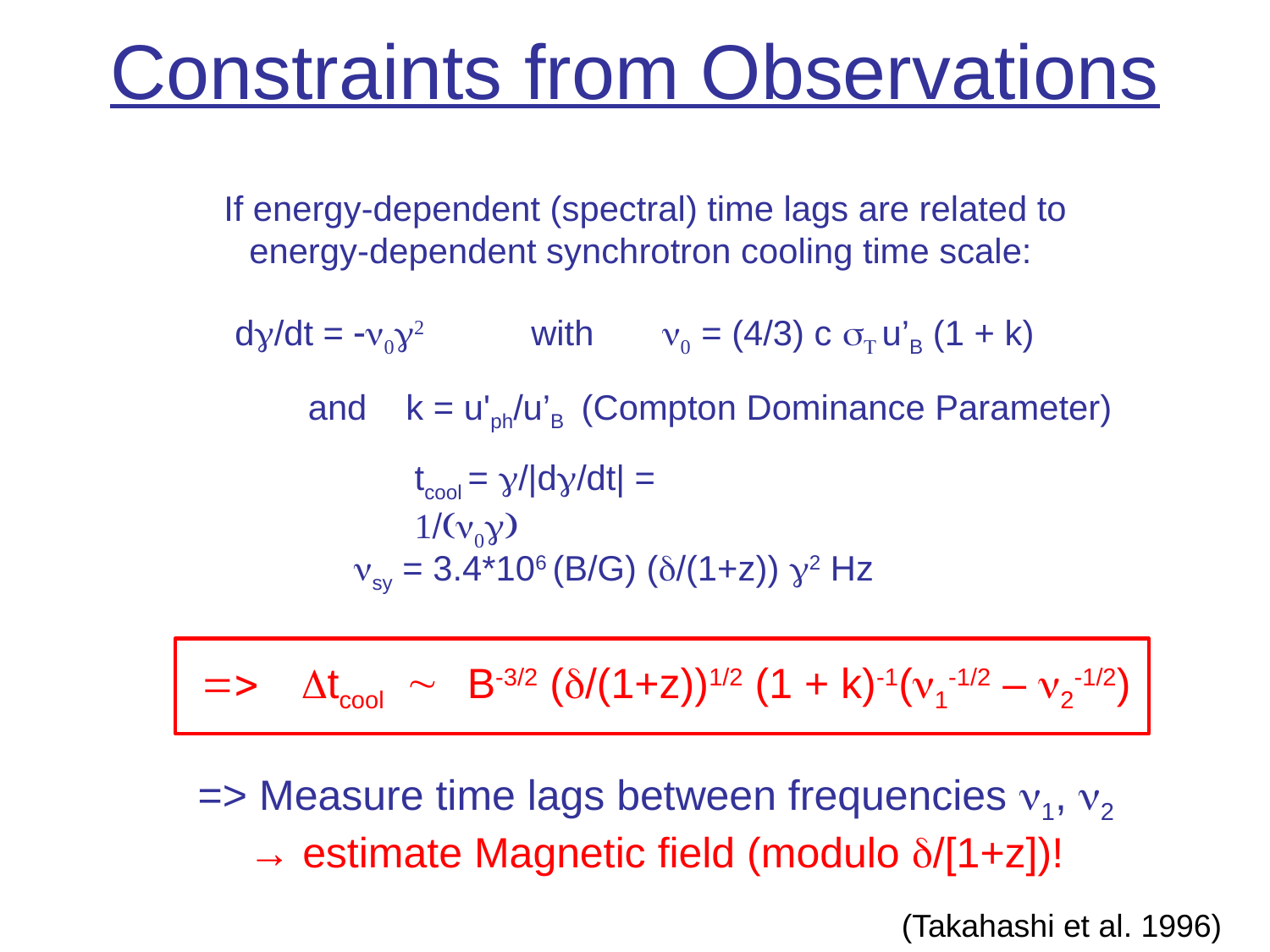

# Constraints from Observations
If energy-dependent (spectral) time lags are related to energy-dependent synchrotron cooling time scale:
dγ/dt = −ν0γ2
with       ν0 = (4/3) c σΤ u’B (1 + k)
 and    k = u'ph/u’B   (Compton Dominance Parameter)
tcool = γ/|dγ/dt| = 1/(ν0γ)
νsy = 3.4*106 (B/G) (δ/(1+z)) γ2 Hz

=>  Δtcool ∼  B-3/2 (δ/(1+z))1/2 (1 + k)-1(ν1-1/2 – ν2-1/2)
=> Measure time lags between frequencies ν1, ν2 → estimate Magnetic field (modulo δ/[1+z])!
(Takahashi et al. 1996)